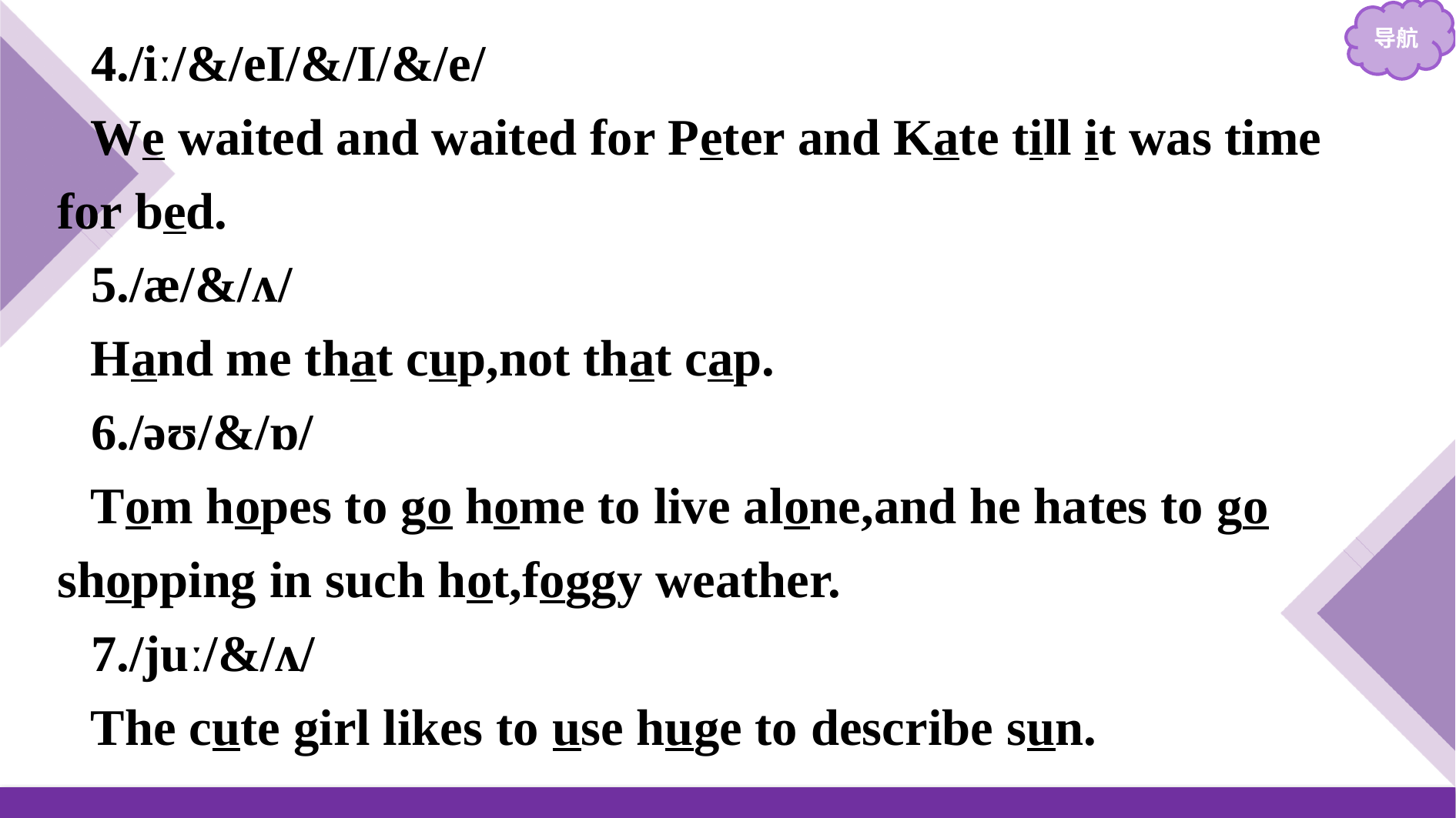

4./iː/&/eI/&/I/&/e/
We waited and waited for Peter and Kate till it was time for bed.
5./æ/&/ʌ/
Hand me that cup,not that cap.
6./əʊ/&/ɒ/
Tom hopes to go home to live alone,and he hates to go shopping in such hot,foggy weather.
7./juː/&/ʌ/
The cute girl likes to use huge to describe sun.